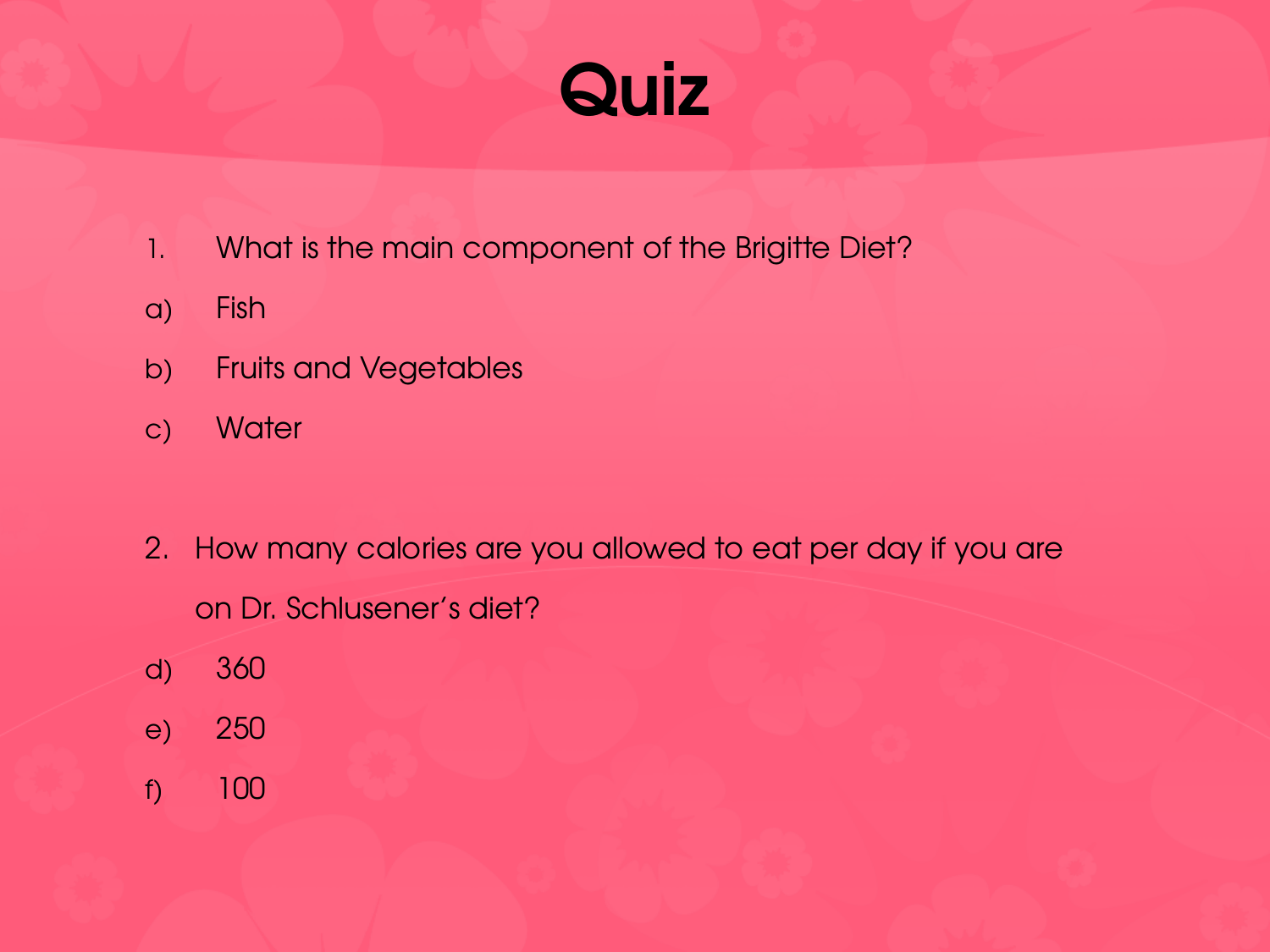

# Quiz
What is the main component of the Brigitte Diet?
Fish
Fruits and Vegetables
Water

2.   How many calories are you allowed to eat per day if you are
      on Dr. Schlusener’s diet?
360
250
100